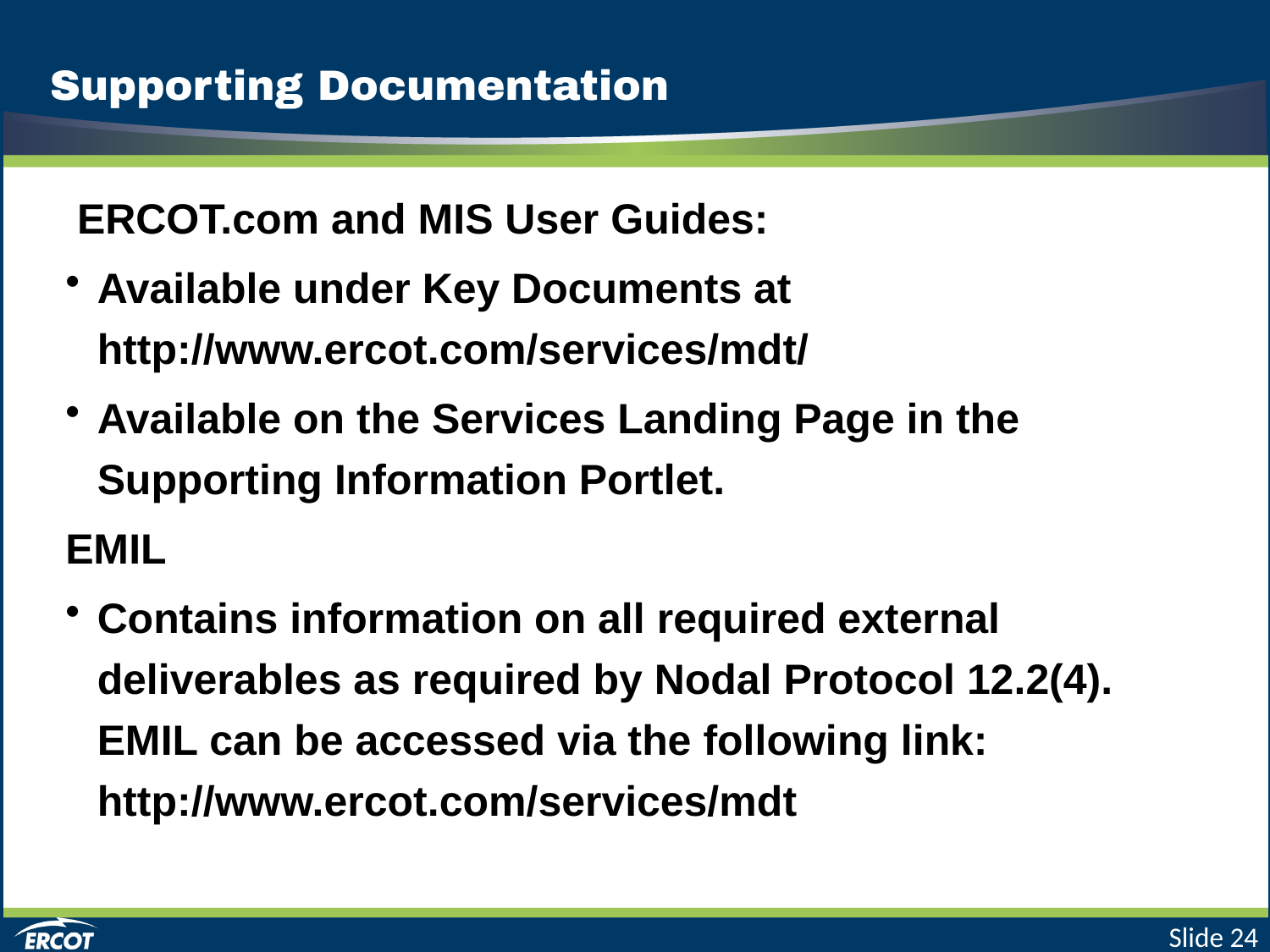

# Supporting Documentation
 ERCOT.com and MIS User Guides:
Available under Key Documents at  http://www.ercot.com/services/mdt/
Available on the Services Landing Page in the Supporting Information Portlet.
EMIL
Contains information on all required external deliverables as required by Nodal Protocol 12.2(4).  EMIL can be accessed via the following link: http://www.ercot.com/services/mdt